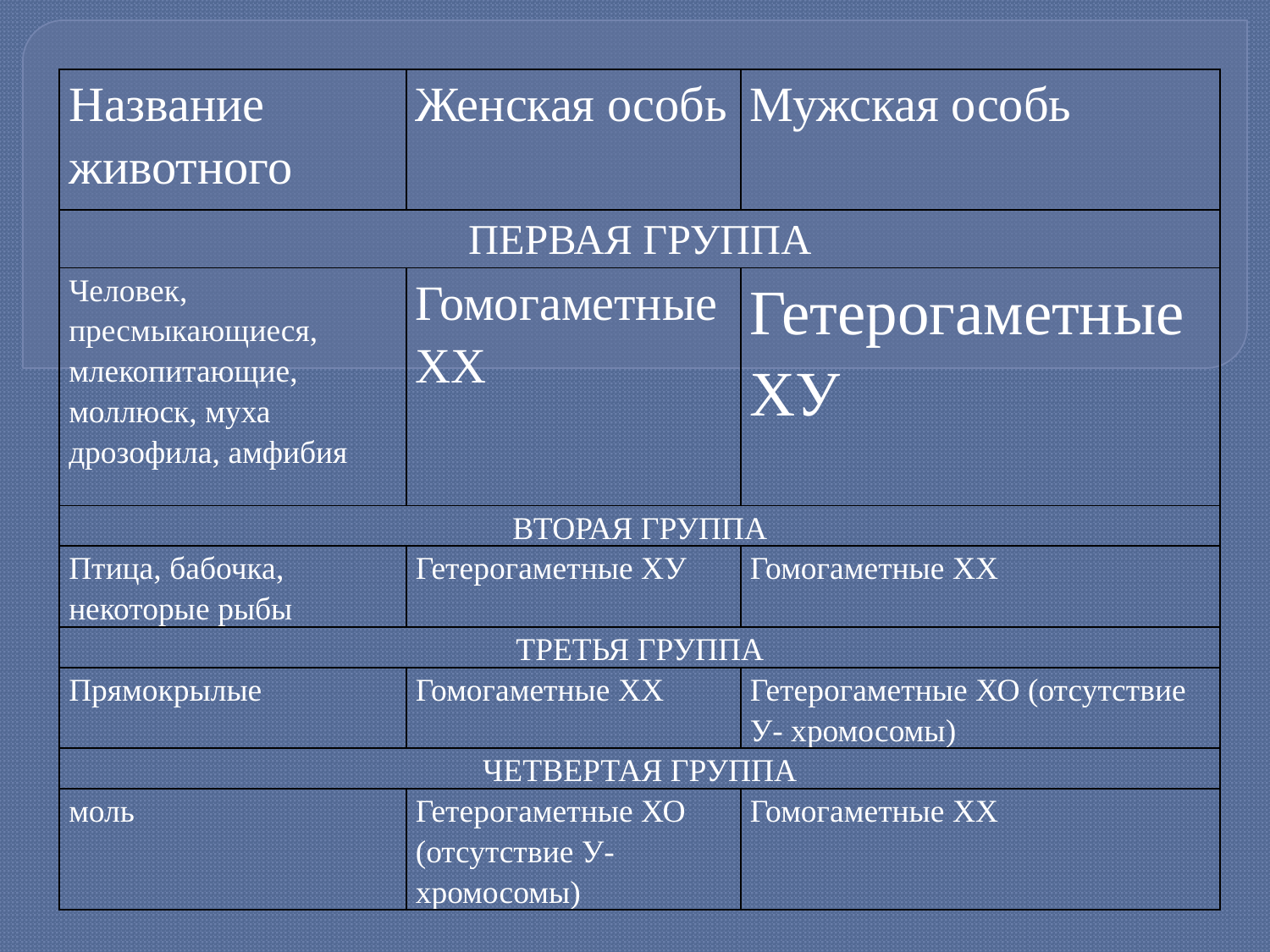

| Название животного | Женская особь | Мужская особь |
| --- | --- | --- |
| ПЕРВАЯ ГРУППА |  |  |
| Человек, пресмыкающиеся, млекопитающие, моллюск, муха дрозофила, амфибия | Гомогаметные ХХ | Гетерогаметные ХУ |
| ВТОРАЯ ГРУППА |  |  |
| Птица, бабочка, некоторые рыбы | Гетерогаметные ХУ | Гомогаметные ХХ |
| ТРЕТЬЯ ГРУППА |  |  |
| Прямокрылые | Гомогаметные ХХ | Гетерогаметные ХО (отсутствие У- хромосомы) |
| ЧЕТВЕРТАЯ ГРУППА |  |  |
| моль | Гетерогаметные ХО (отсутствие У- хромосомы) | Гомогаметные ХХ |